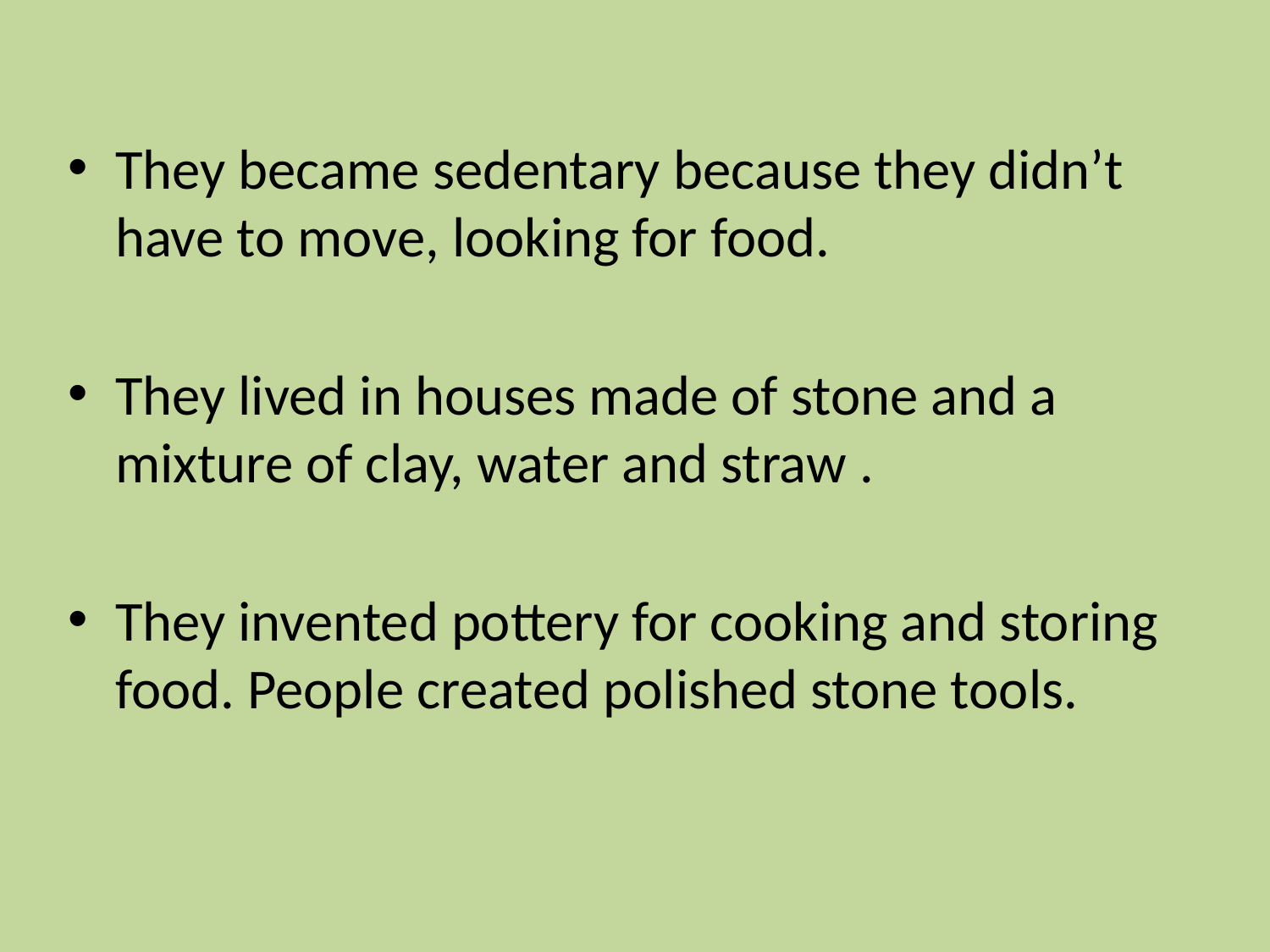

They became sedentary because they didn’t have to move, looking for food.

They lived in houses made of stone and a mixture of clay, water and straw .

They invented pottery for cooking and storing food. People created polished stone tools.